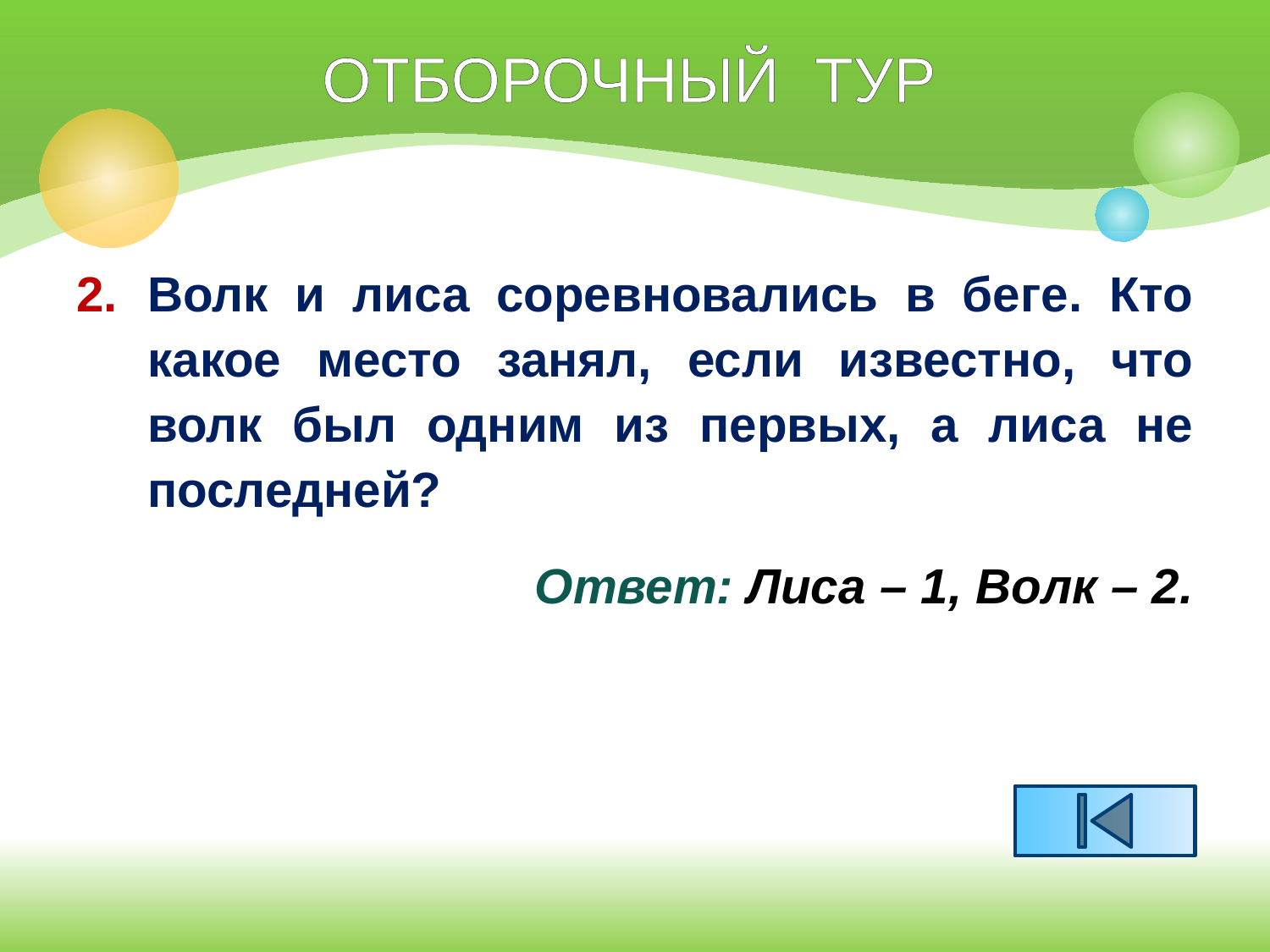

ОТБОРОЧНЫЙ  ТУР
Волк и лиса соревновались в беге. Кто какое место занял, если известно, что волк был одним из первых, а лиса не последней?
Ответ: Лиса – 1, Волк – 2.